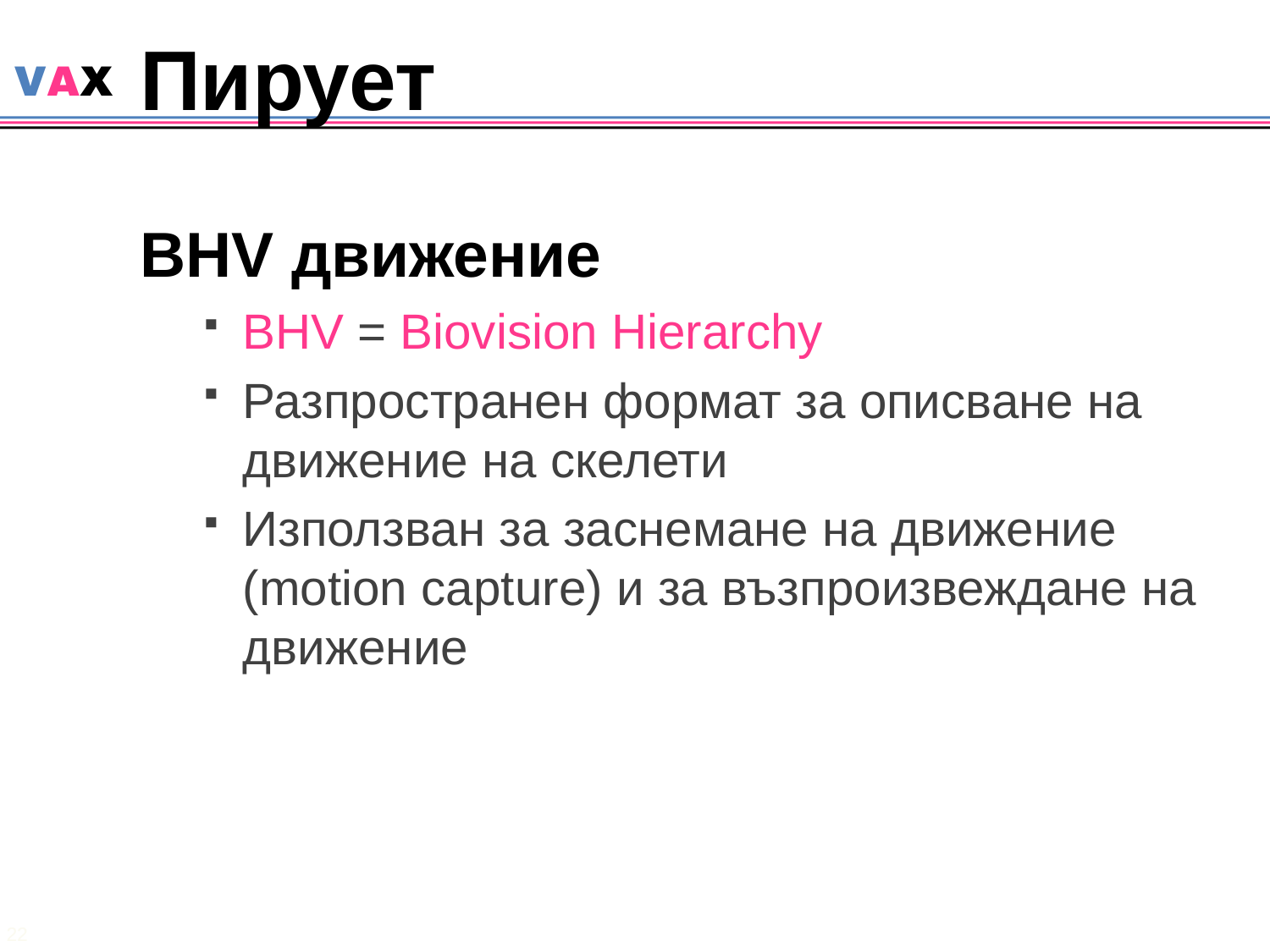

# Пирует
BHV движение
BHV = Biovision Hierarchy
Разпространен формат за описване на движение на скелети
Използван за заснемане на движение (motion capture) и за възпроизвеждане на движение